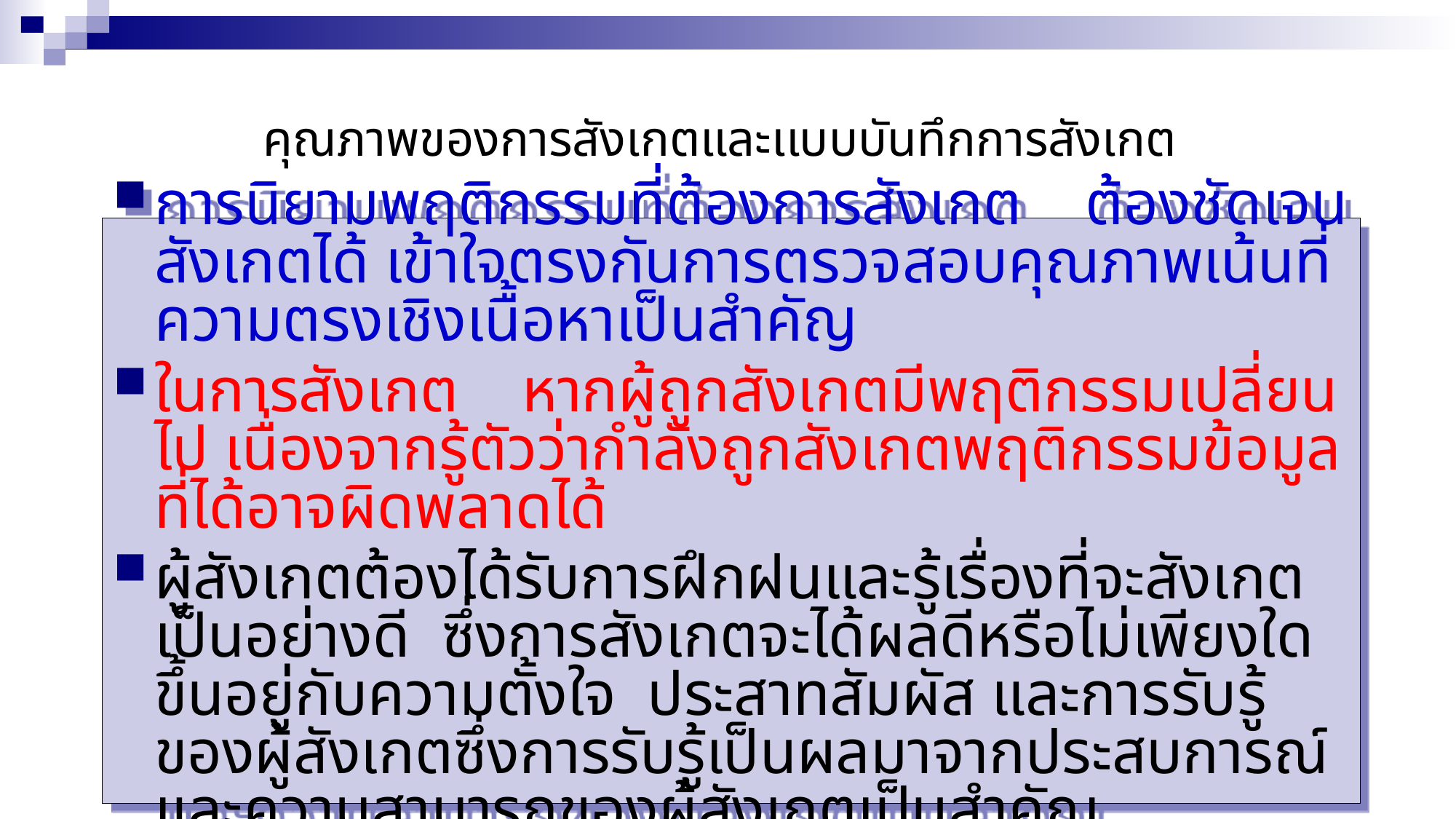

# คุณภาพของการสังเกตและเเบบบันทึกการสังเกต
การนิยามพฤติกรรมที่ต้องการสังเกต    ต้องชัดเจน สังเกตได้ เข้าใจตรงกันการตรวจสอบคุณภาพเน้นที่ความตรงเชิงเนื้อหาเป็นสำคัญ
ในการสังเกต    หากผู้ถูกสังเกตมีพฤติกรรมเปลี่ยนไป เนื่องจากรู้ตัวว่ากำลังถูกสังเกตพฤติกรรมข้อมูลที่ได้อาจผิดพลาดได้
ผู้สังเกตต้องได้รับการฝึกฝนและรู้เรื่องที่จะสังเกตเป็นอย่างดี  ซึ่งการสังเกตจะได้ผลดีหรือไม่เพียงใดขึ้นอยู่กับความตั้งใจ  ประสาทสัมผัส และการรับรู้ของผู้สังเกตซึ่งการรับรู้เป็นผลมาจากประสบการณ์และความสามารถของผู้สังเกตเป็นสำคัญ